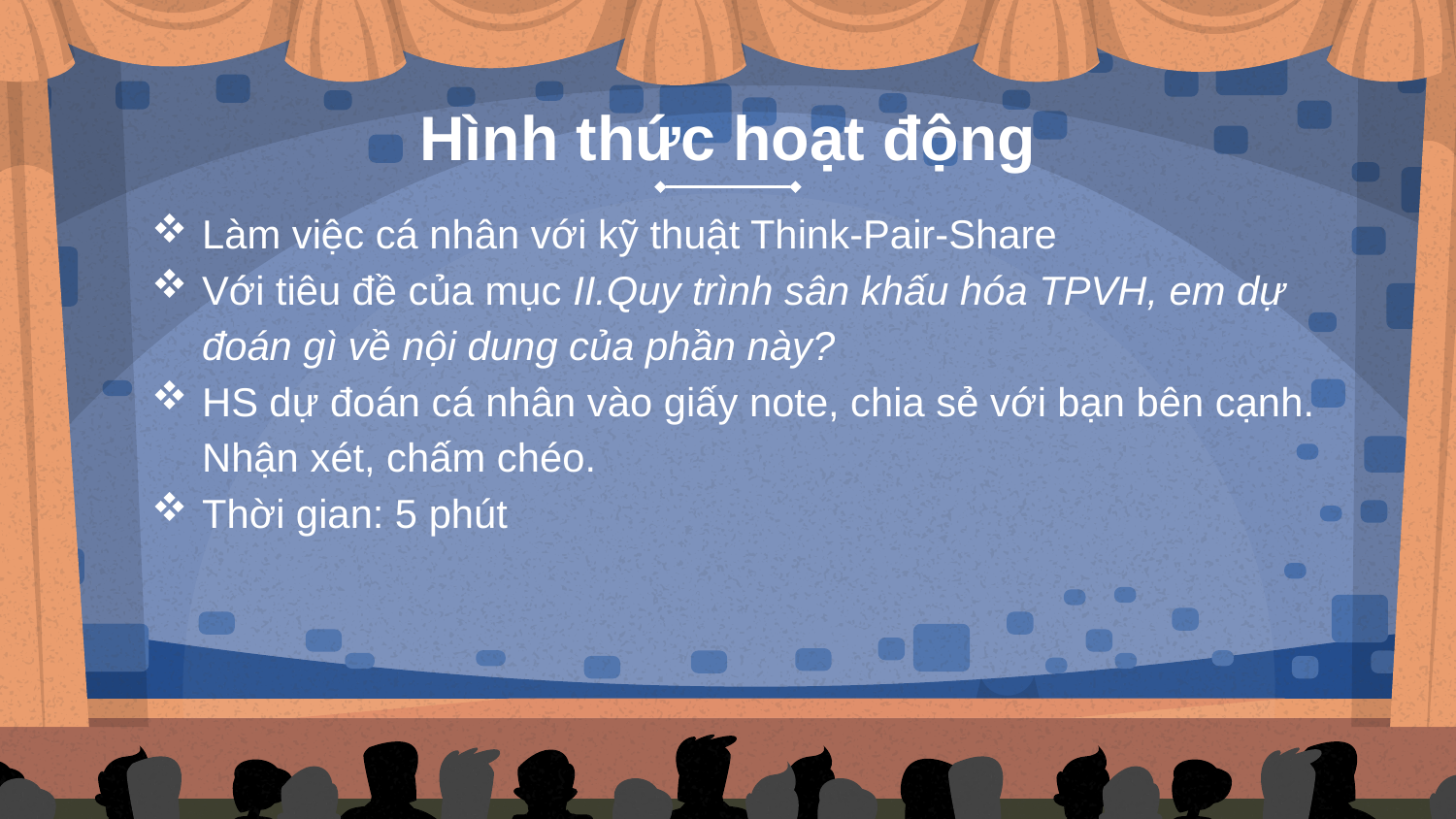

# Hình thức hoạt động
Làm việc cá nhân với kỹ thuật Think-Pair-Share
Với tiêu đề của mục II.Quy trình sân khấu hóa TPVH, em dự đoán gì về nội dung của phần này?
HS dự đoán cá nhân vào giấy note, chia sẻ với bạn bên cạnh. Nhận xét, chấm chéo.
Thời gian: 5 phút